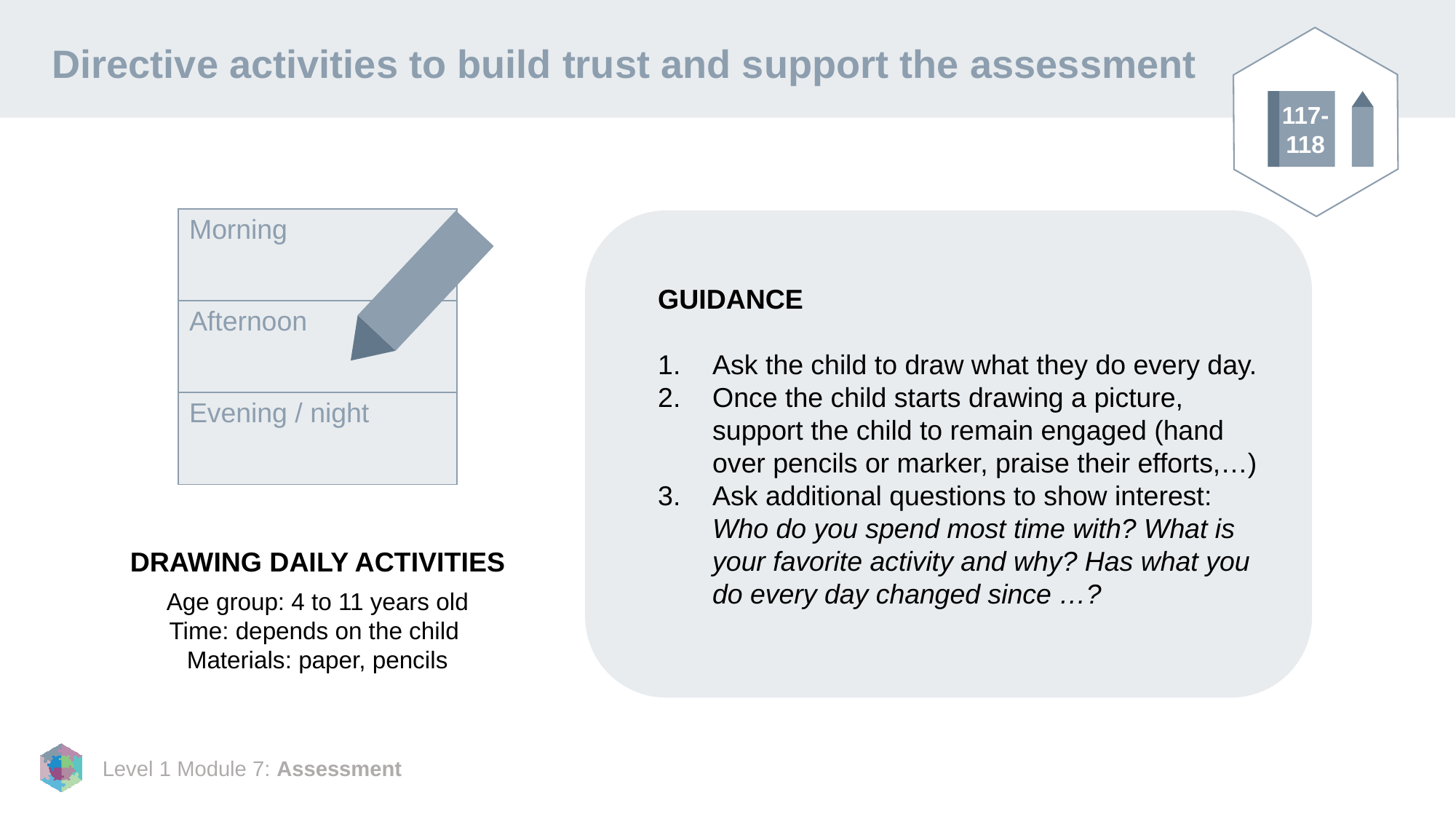

# Directive activities to build trust and support the assessment

117-
118

| Morning |
| --- |
| Afternoon |
| Evening / night |

GUIDANCE

Ask the child to draw what they do every day.
Once the child starts drawing a picture, support the child to remain engaged (hand over pencils or marker, praise their efforts,…)
Ask additional questions to show interest: Who do you spend most time with? What is your favorite activity and why? Has what you do every day changed since …?
DRAWING DAILY ACTIVITIES
Age group: 4 to 11 years old
Time: depends on the child
Materials: paper, pencils